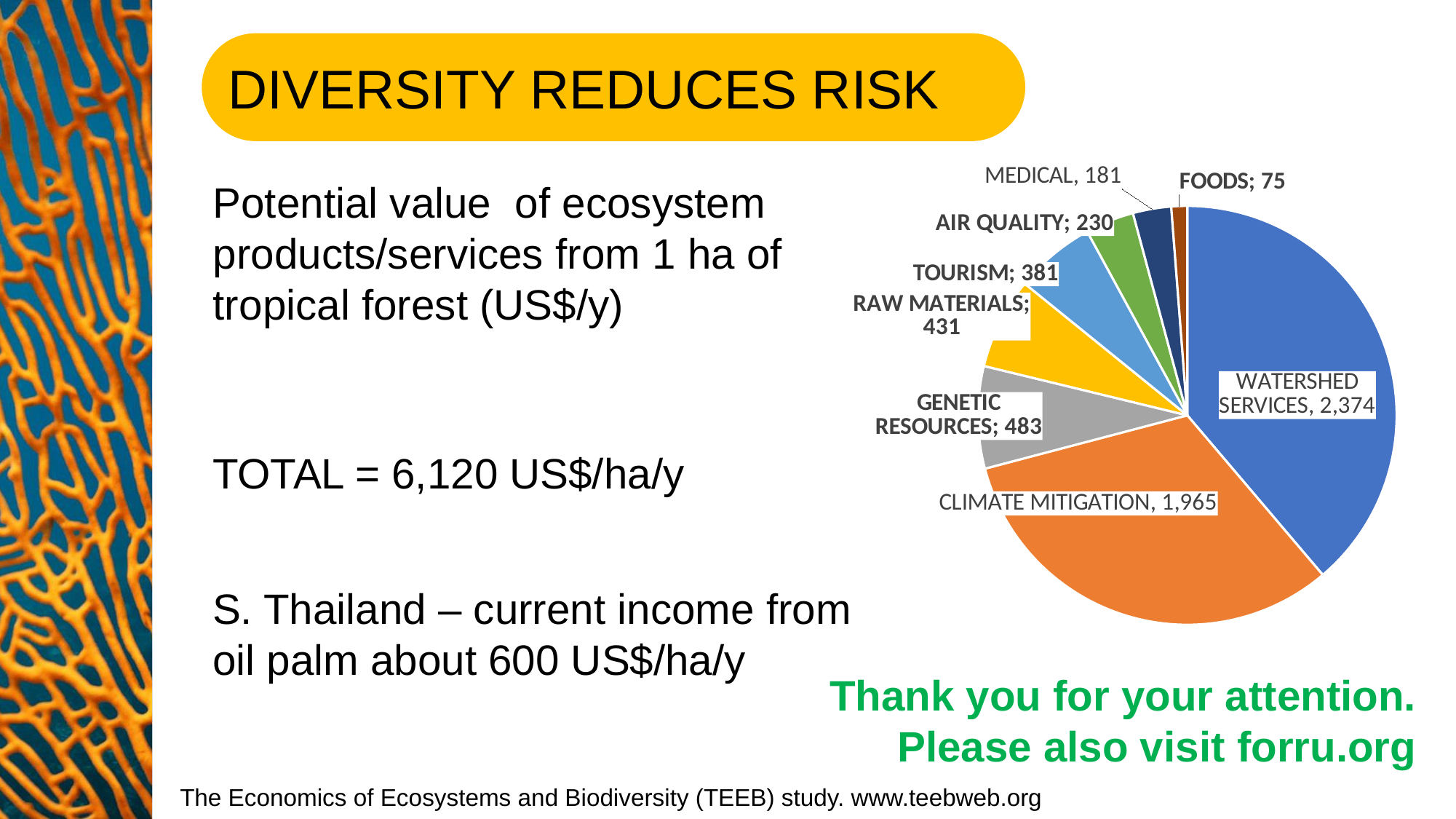

DIVERSITY REDUCES RISK

### Chart

| Category |  |
|---|---|
| WATERSHED SERVICES | 2374.0 |
| CLIMATE REGULATION | 1965.0 |
| GENETIC RESOURCES | 483.0 |
| RAW MATERIALS | 431.0 |
| TOURISM | 381.0 |
| AIR QUALITY | 230.0 |
| MEDICAL | 181.0 |
| FOODS | 75.0 |
Potential value  of ecosystem products/services from 1 ha of tropical forest (US$/y)
TOTAL = 6,120 US$/ha/y
S. Thailand – current income from oil palm about 600 US$/ha/y
Thank you for your attention.
Please also visit forru.org
The Economics of Ecosystems and Biodiversity (TEEB) study. www.teebweb.org